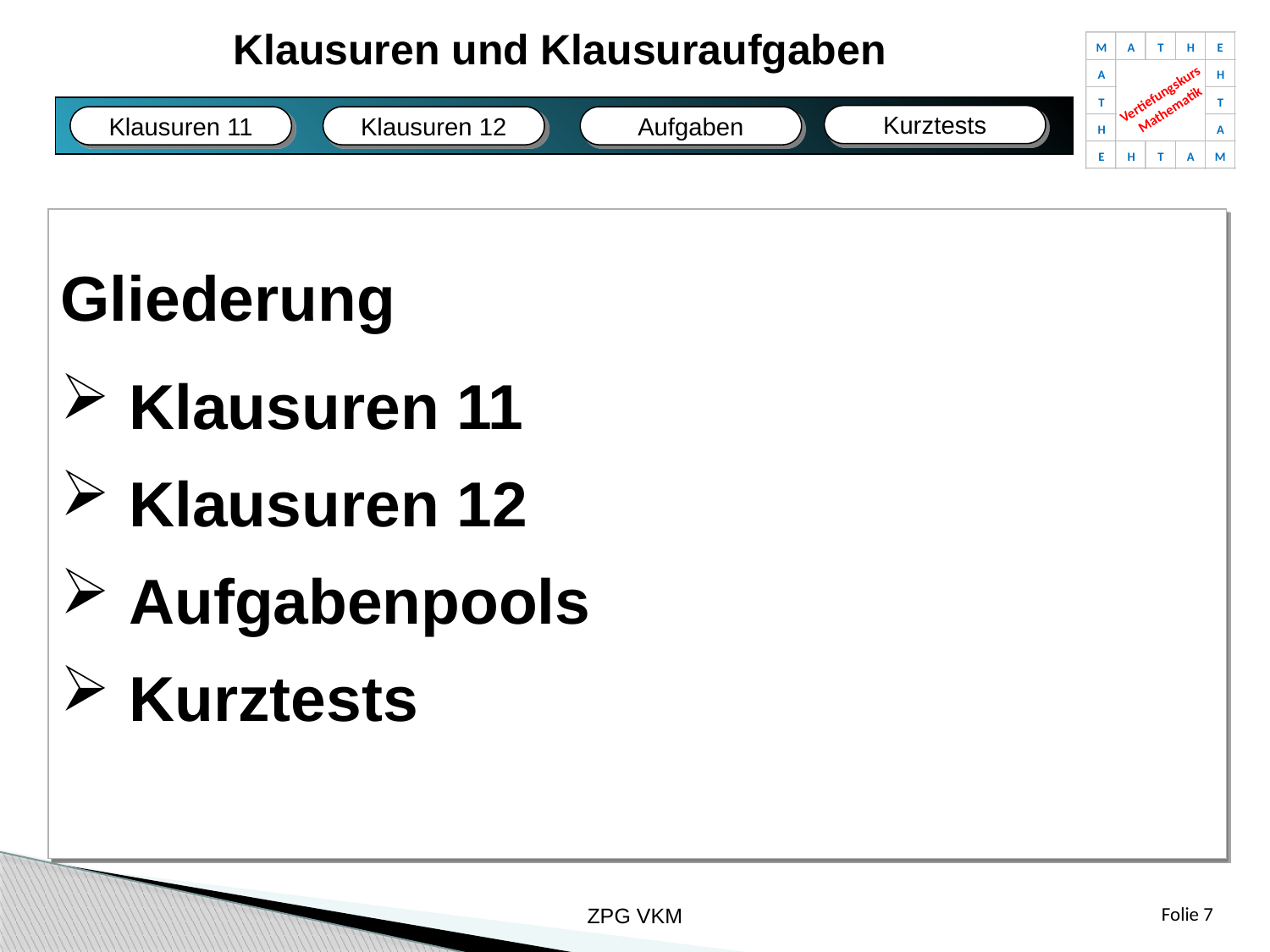

Klausuren und Klausuraufgaben

M
A
T
H
E

A
H
Vertiefungskurs
Mathematik

T
T

H
A

E
H
T
A
M

Kurztests
Klausuren 12
Klausuren 11
Aufgaben
Fazit
Bildungsplan
Fachliches
Unterricht
Gliederung
 Klausuren 11
 Klausuren 12
 Aufgabenpools
 Kurztests

ZPG VKM
Folie 7